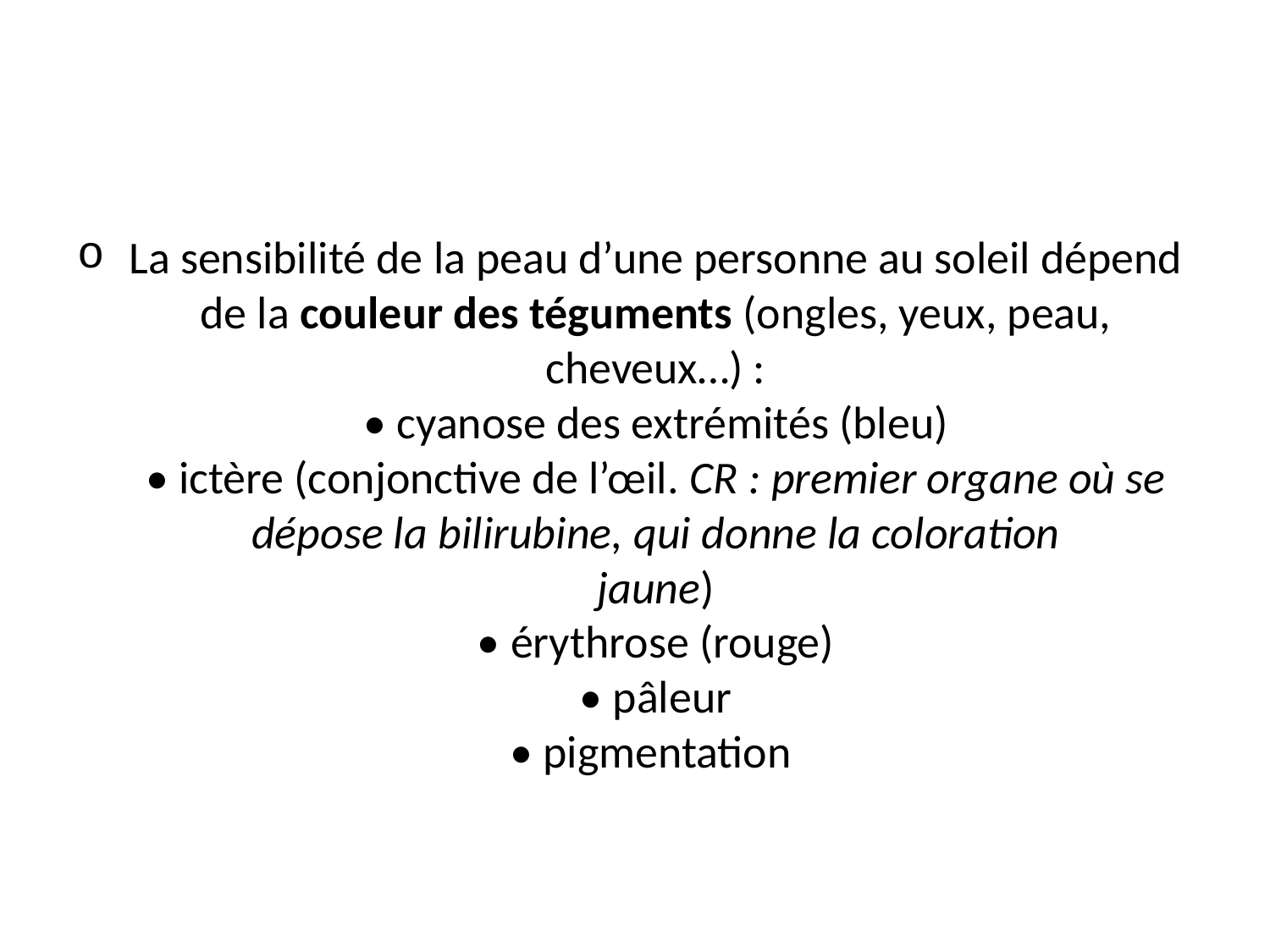

#
La sensibilité de la peau d’une personne au soleil dépend de la couleur des téguments (ongles, yeux, peau,
cheveux…) :
• cyanose des extrémités (bleu)
• ictère (conjonctive de l’œil. CR : premier organe où se dépose la bilirubine, qui donne la coloration
jaune)
• érythrose (rouge)
• pâleur
• pigmentation